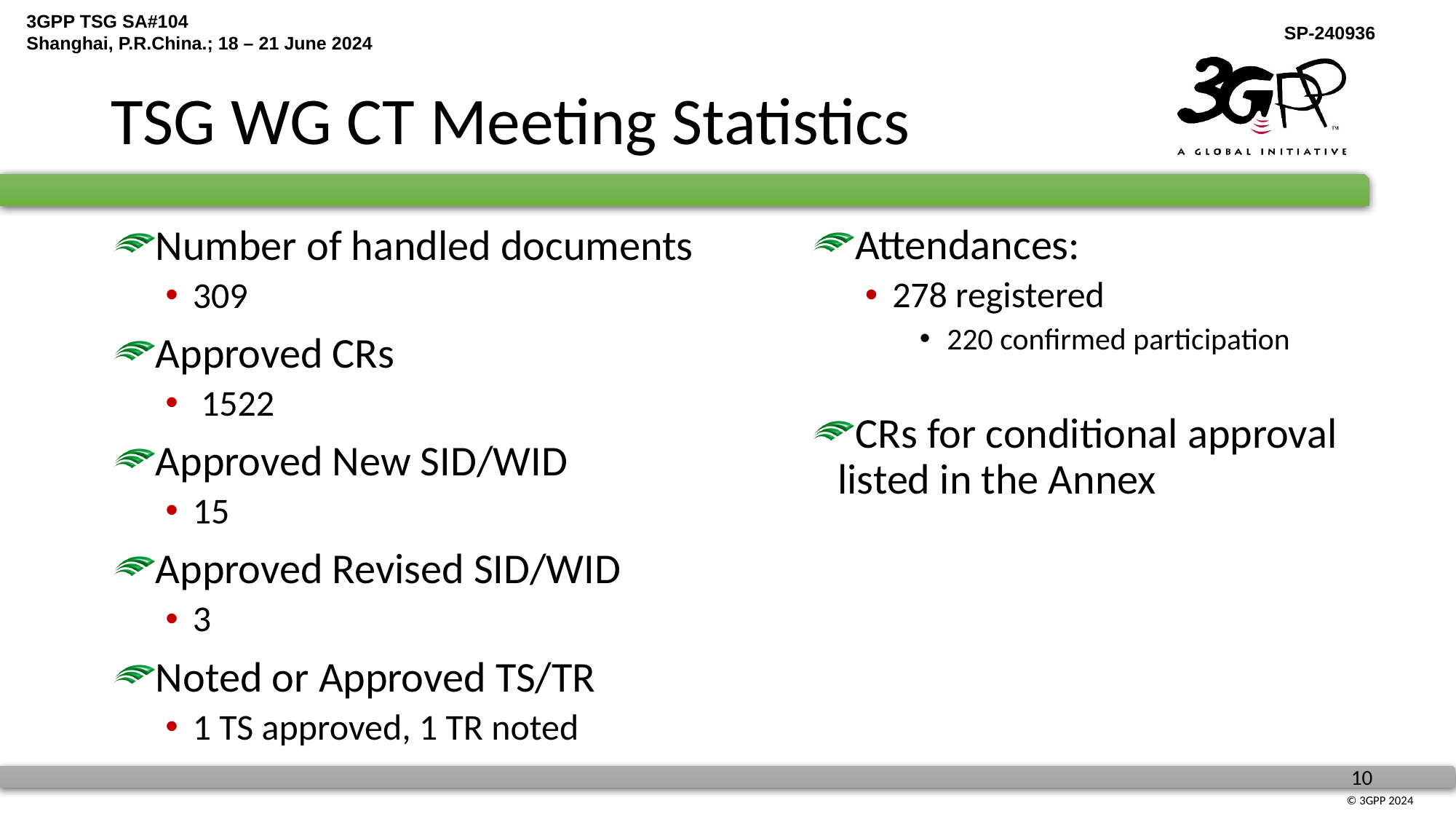

# TSG WG CT Meeting Statistics
Attendances:
278 registered
220 confirmed participation

CRs for conditional approval listed in the Annex
Number of handled documents
309
Approved CRs
 1522
Approved New SID/WID
15
Approved Revised SID/WID
3
Noted or Approved TS/TR
1 TS approved, 1 TR noted